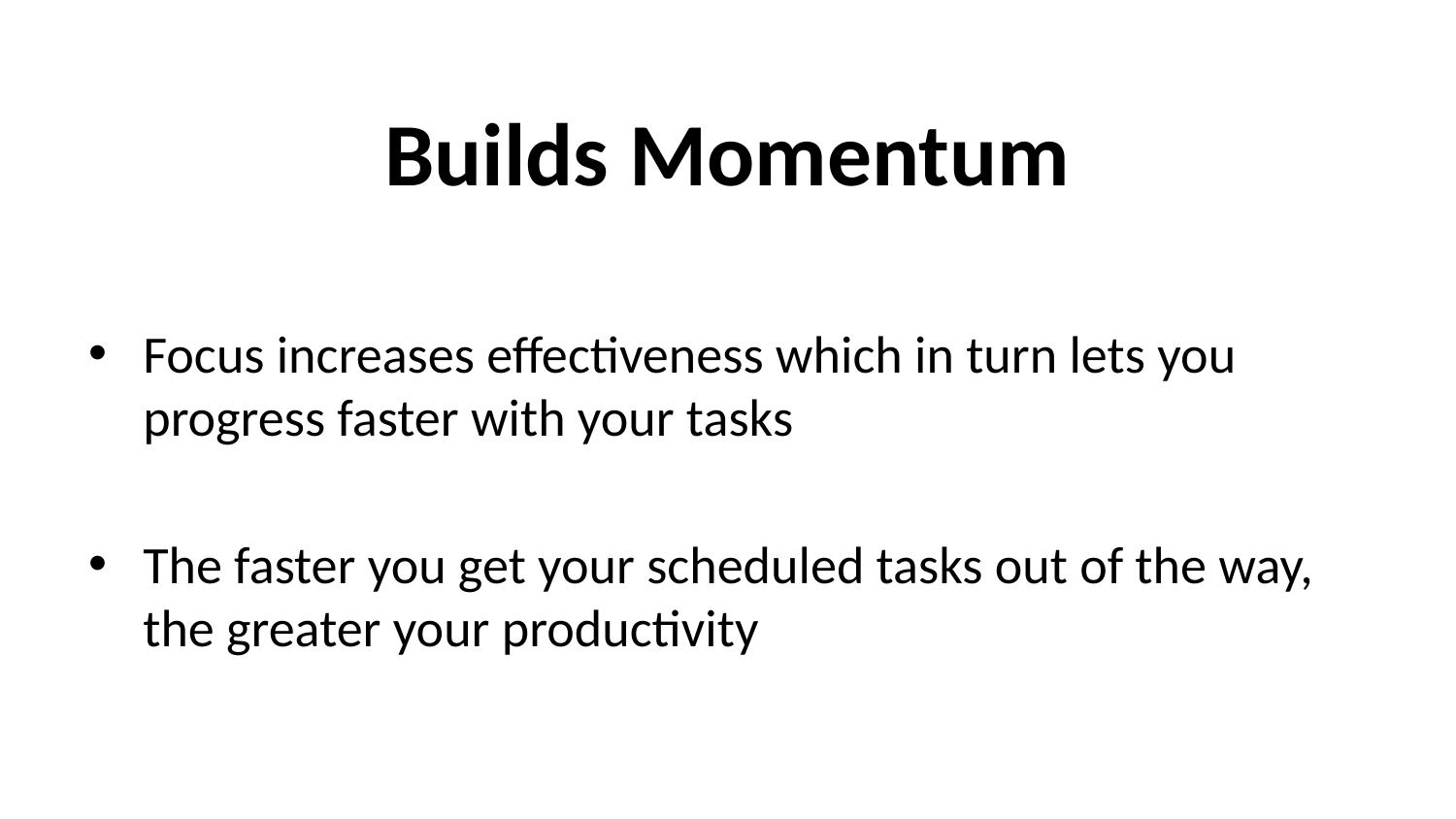

# Builds Momentum

Focus increases effectiveness which in turn lets you progress faster with your tasks

The faster you get your scheduled tasks out of the way, the greater your productivity